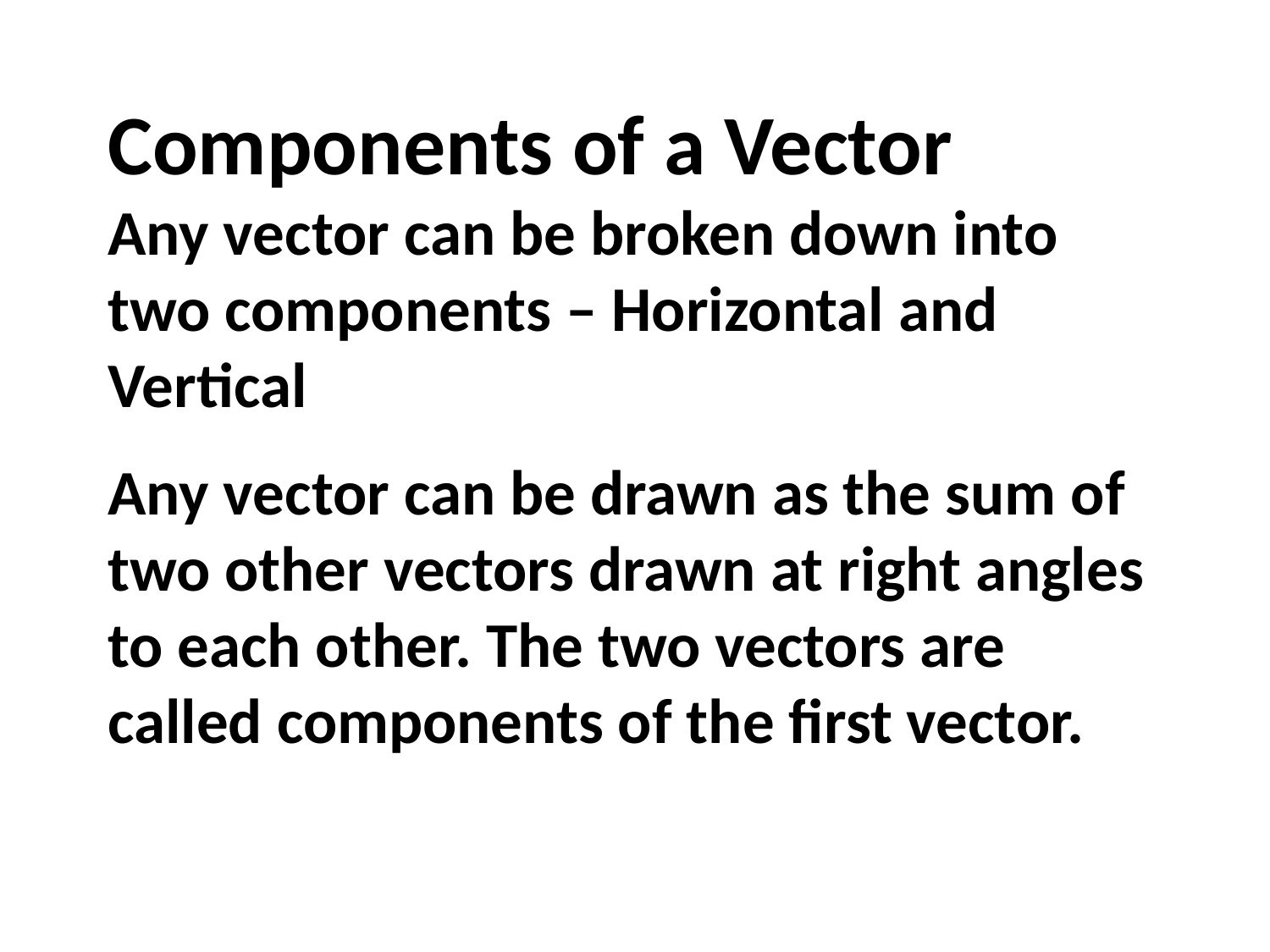

Components of a Vector
Any vector can be broken down into two components – Horizontal and Vertical
Any vector can be drawn as the sum of two other vectors drawn at right angles to each other. The two vectors are called components of the first vector.